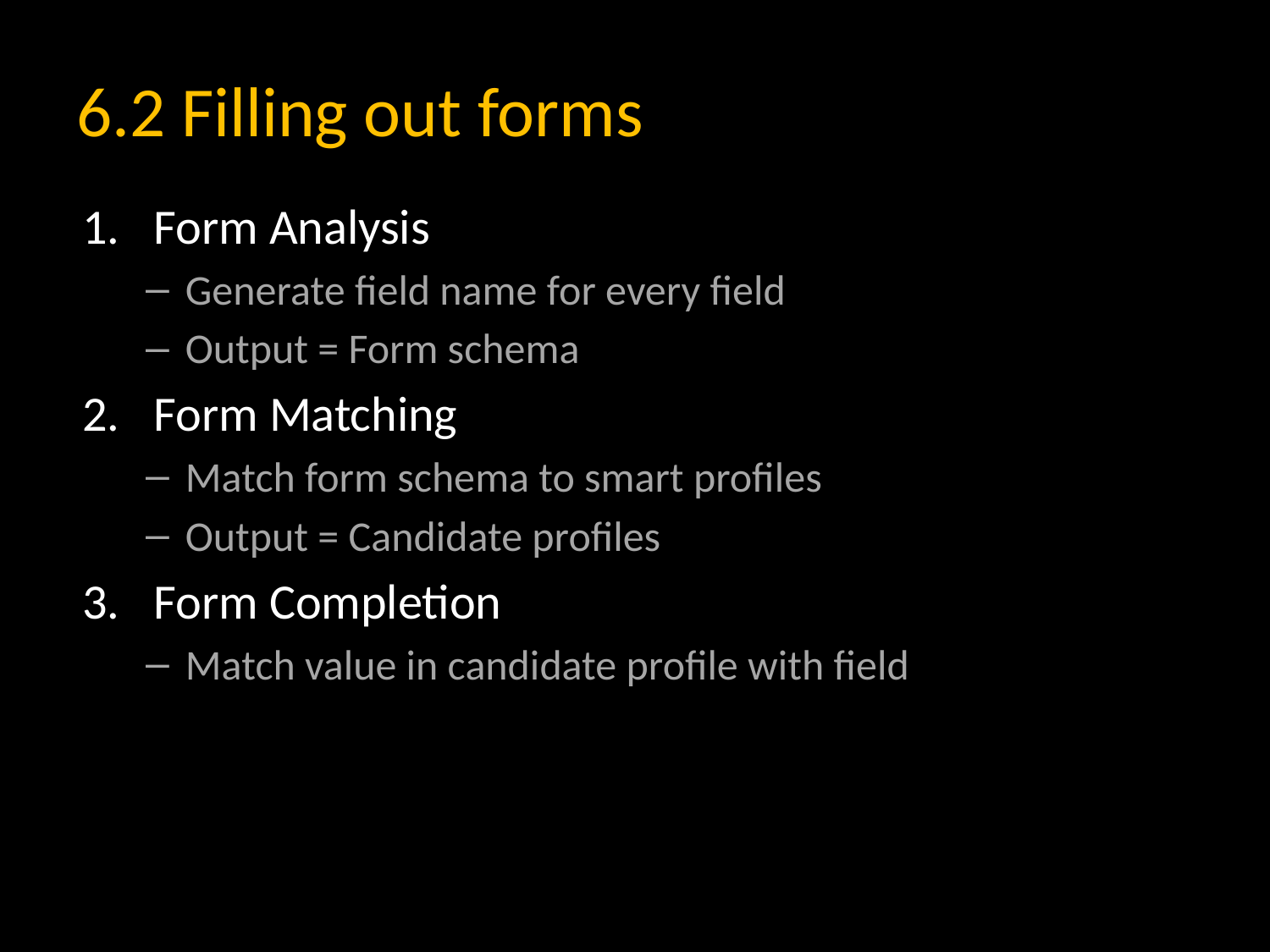

# 6.2 Filling out forms
Form Analysis
Generate field name for every field
Output = Form schema
Form Matching
Match form schema to smart profiles
Output = Candidate profiles
Form Completion
Match value in candidate profile with field